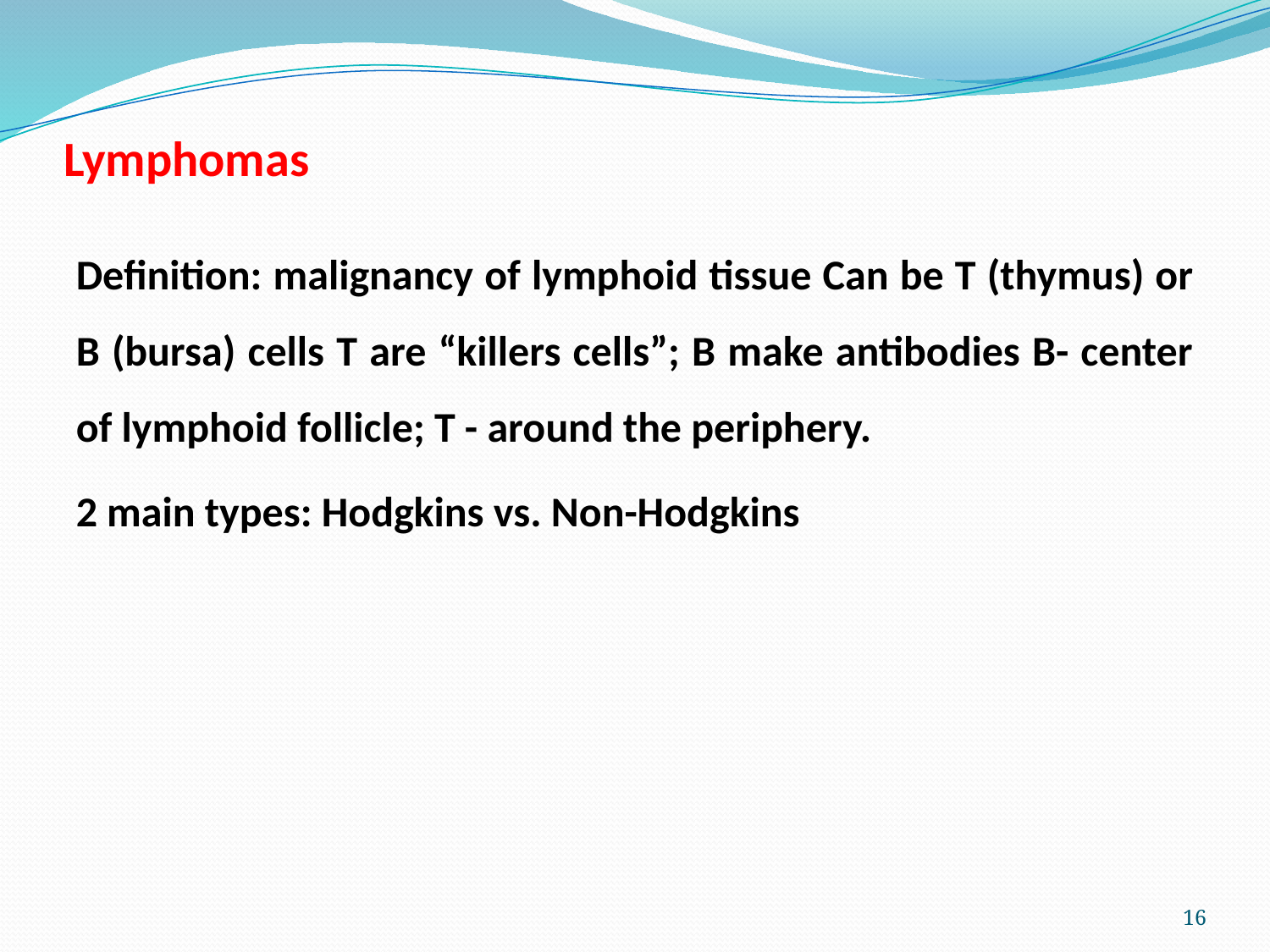

# Lymphomas
Definition: malignancy of lymphoid tissue Can be T (thymus) or B (bursa) cells T are “killers cells”; B make antibodies B- center of lymphoid follicle; T - around the periphery.
2 main types: Hodgkins vs. Non-Hodgkins

16